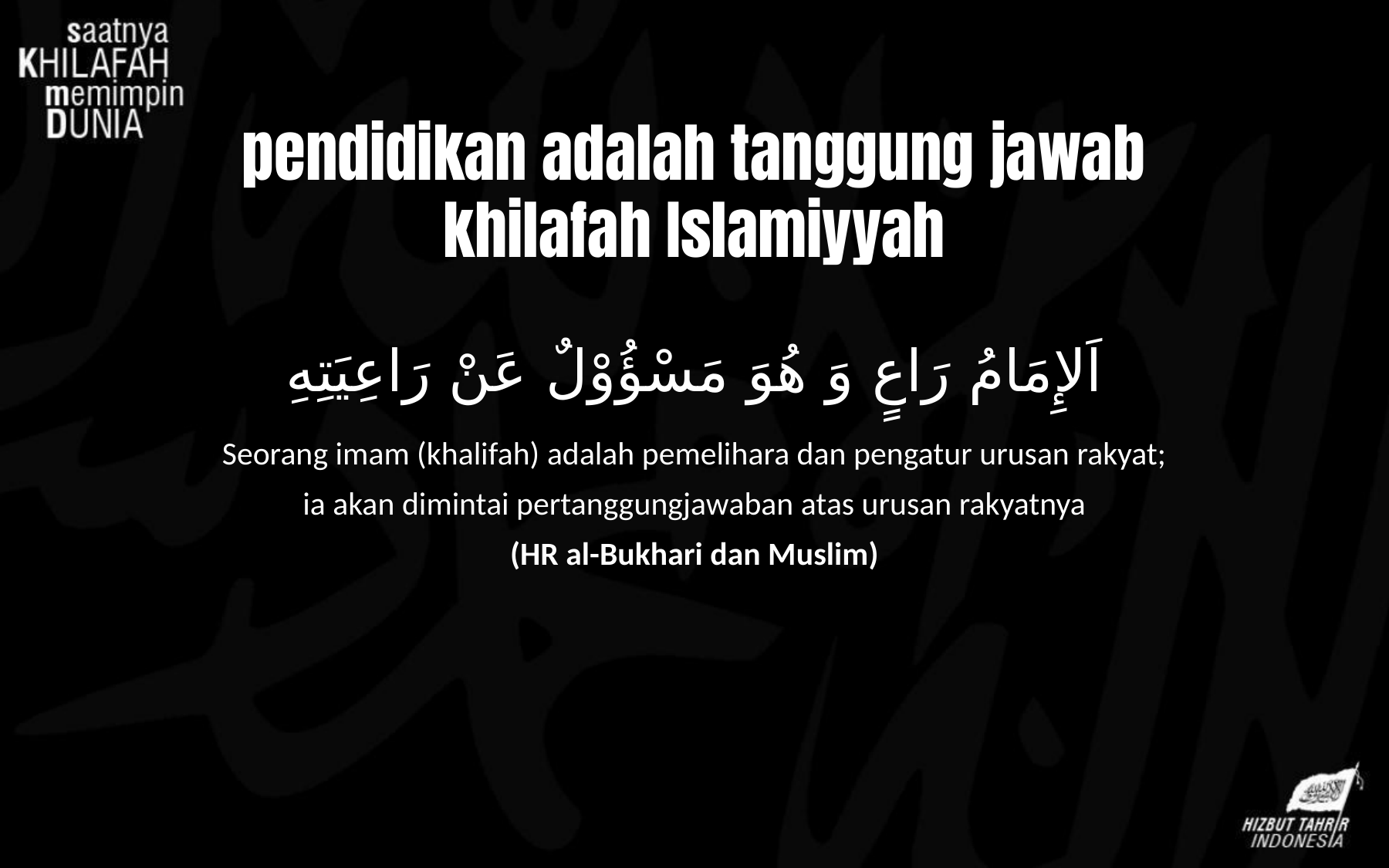

pendidikan adalah tanggung jawab
khilafah Islamiyyah
اَلإِمَامُ رَاعٍ وَ هُوَ مَسْؤُوْلٌ عَنْ رَاعِيَتِهِ
Seorang imam (khalifah) adalah pemelihara dan pengatur urusan rakyat;
ia akan dimintai pertanggungjawaban atas urusan rakyatnya
(HR al-Bukhari dan Muslim)